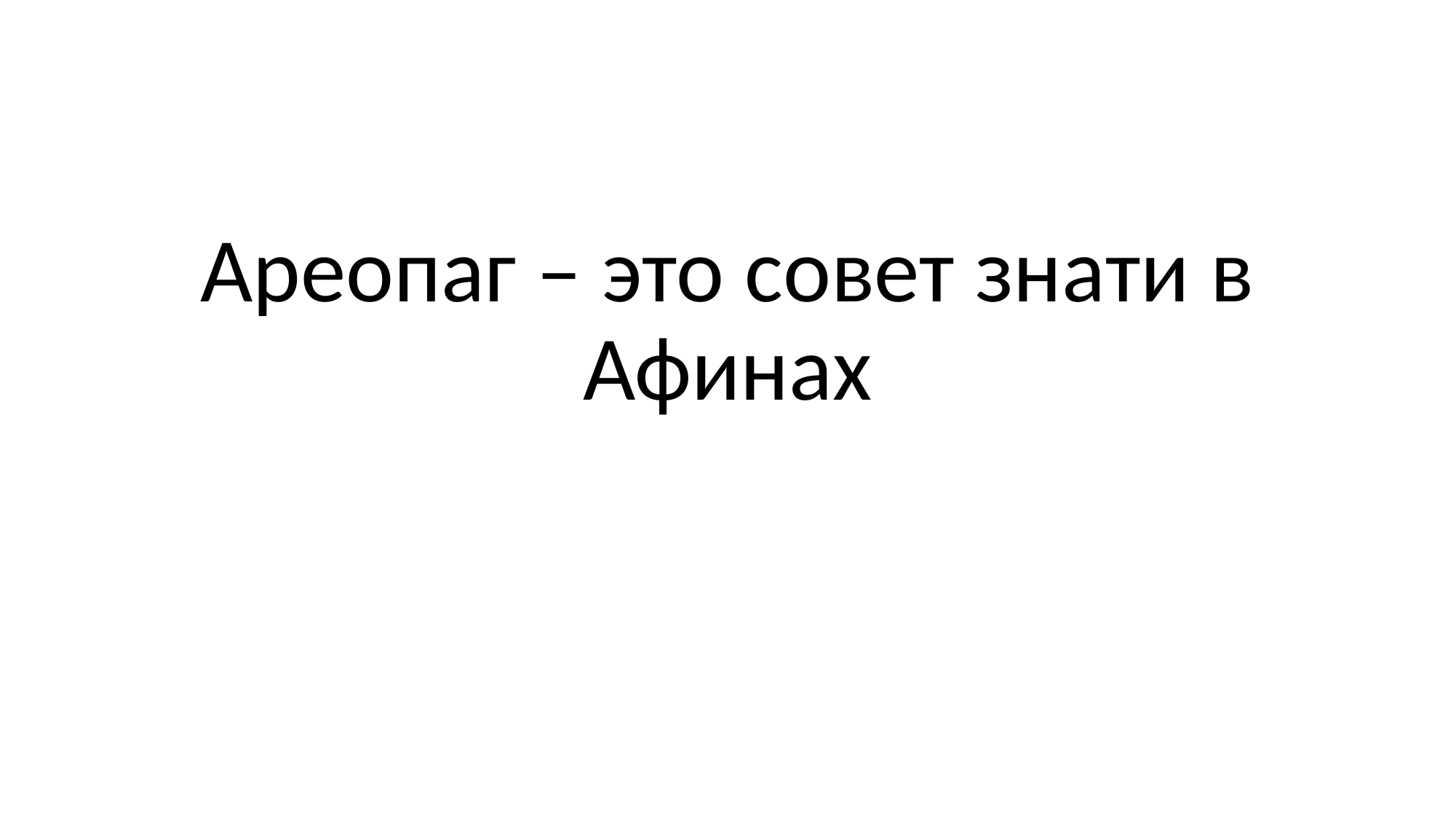

#
Ареопаг – это совет знати в Афинах